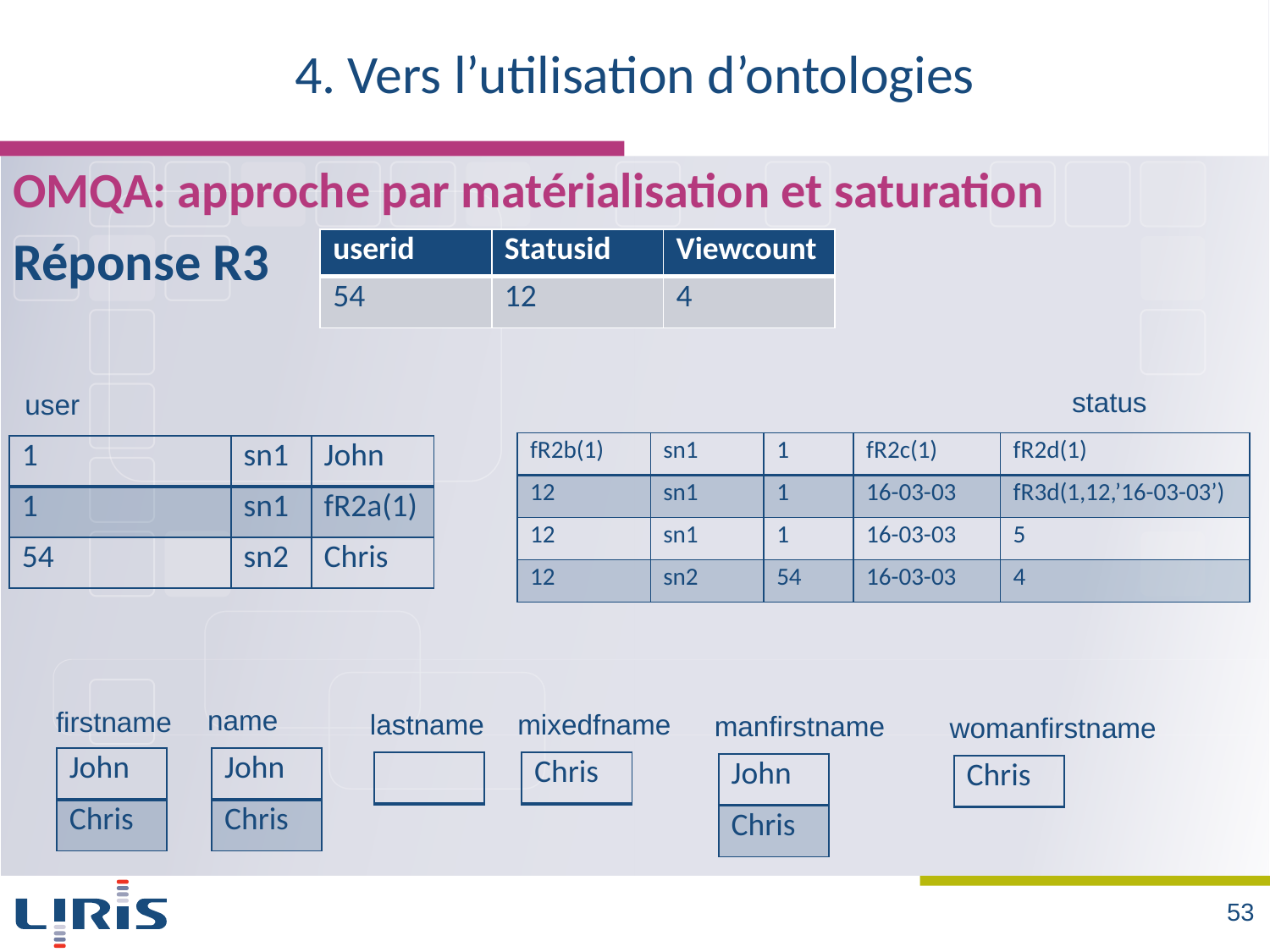

# 4. Vers l’utilisation d’ontologies
OMQA: approche par matérialisation et saturation
Réponse R3
| userid | Statusid | Viewcount |
| --- | --- | --- |
| 54 | 12 | 4 |
status
user
| fR2b(1) | sn1 | 1 | fR2c(1) | fR2d(1) |
| --- | --- | --- | --- | --- |
| 12 | sn1 | 1 | 16-03-03 | fR3d(1,12,’16-03-03’) |
| 12 | sn1 | 1 | 16-03-03 | 5 |
| 12 | sn2 | 54 | 16-03-03 | 4 |
| 1 | sn1 | John |
| --- | --- | --- |
| 1 | sn1 | fR2a(1) |
| 54 | sn2 | Chris |
name
firstname
mixedfname
lastname
manfirstname
womanfirstname
| John |
| --- |
| Chris |
| John |
| --- |
| Chris |
| Chris |
| --- |
|  |
| --- |
| John |
| --- |
| Chris |
| Chris |
| --- |
53